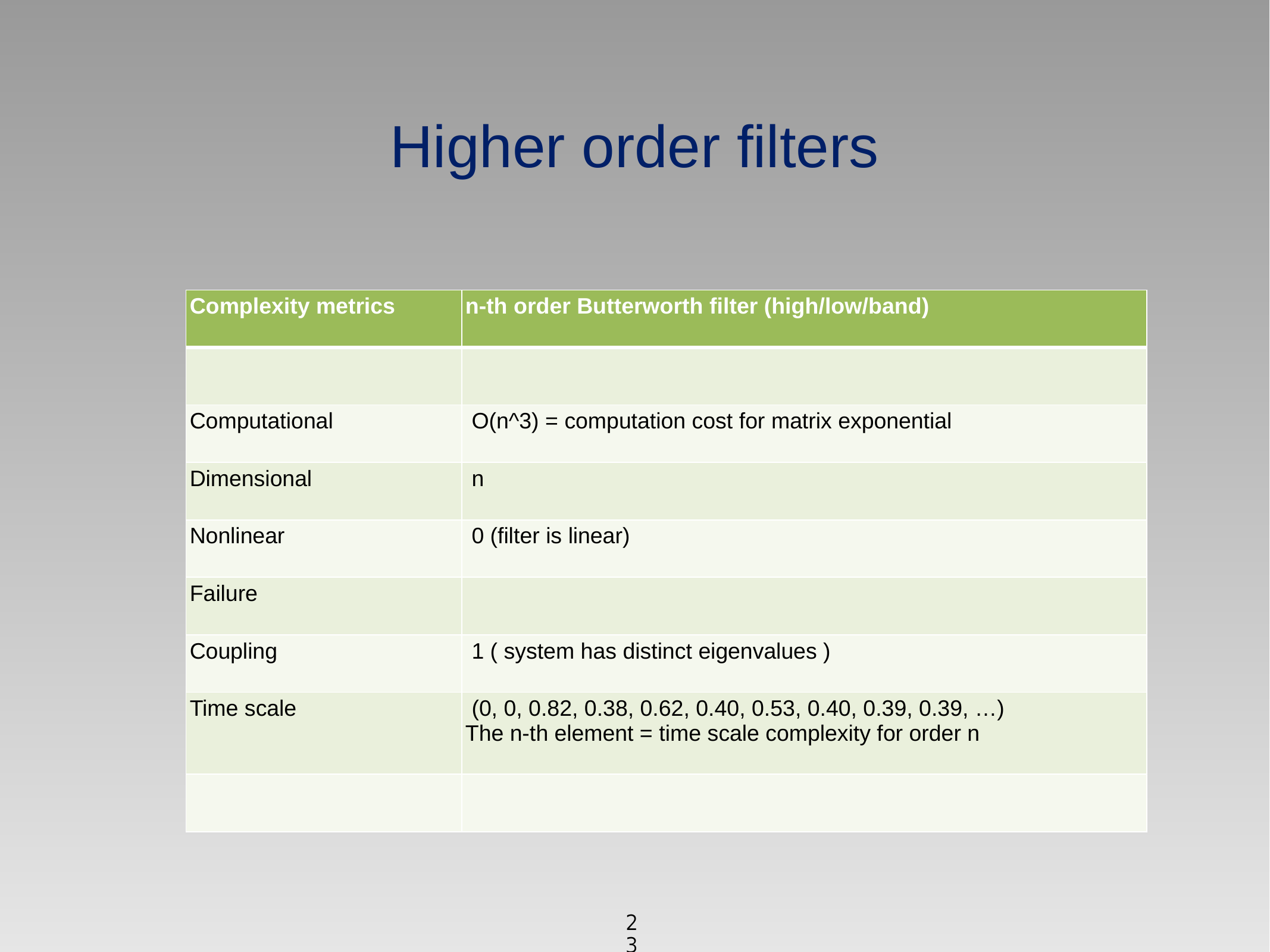

# Higher order filters
| Complexity metrics | n-th order Butterworth filter (high/low/band) |
| --- | --- |
|  |  |
| Computational | O(n^3) = computation cost for matrix exponential |
| Dimensional | n |
| Nonlinear | 0 (filter is linear) |
| Failure |  |
| Coupling | 1 ( system has distinct eigenvalues ) |
| Time scale | (0, 0, 0.82, 0.38, 0.62, 0.40, 0.53, 0.40, 0.39, 0.39, …) The n-th element = time scale complexity for order n |
|  |  |
23